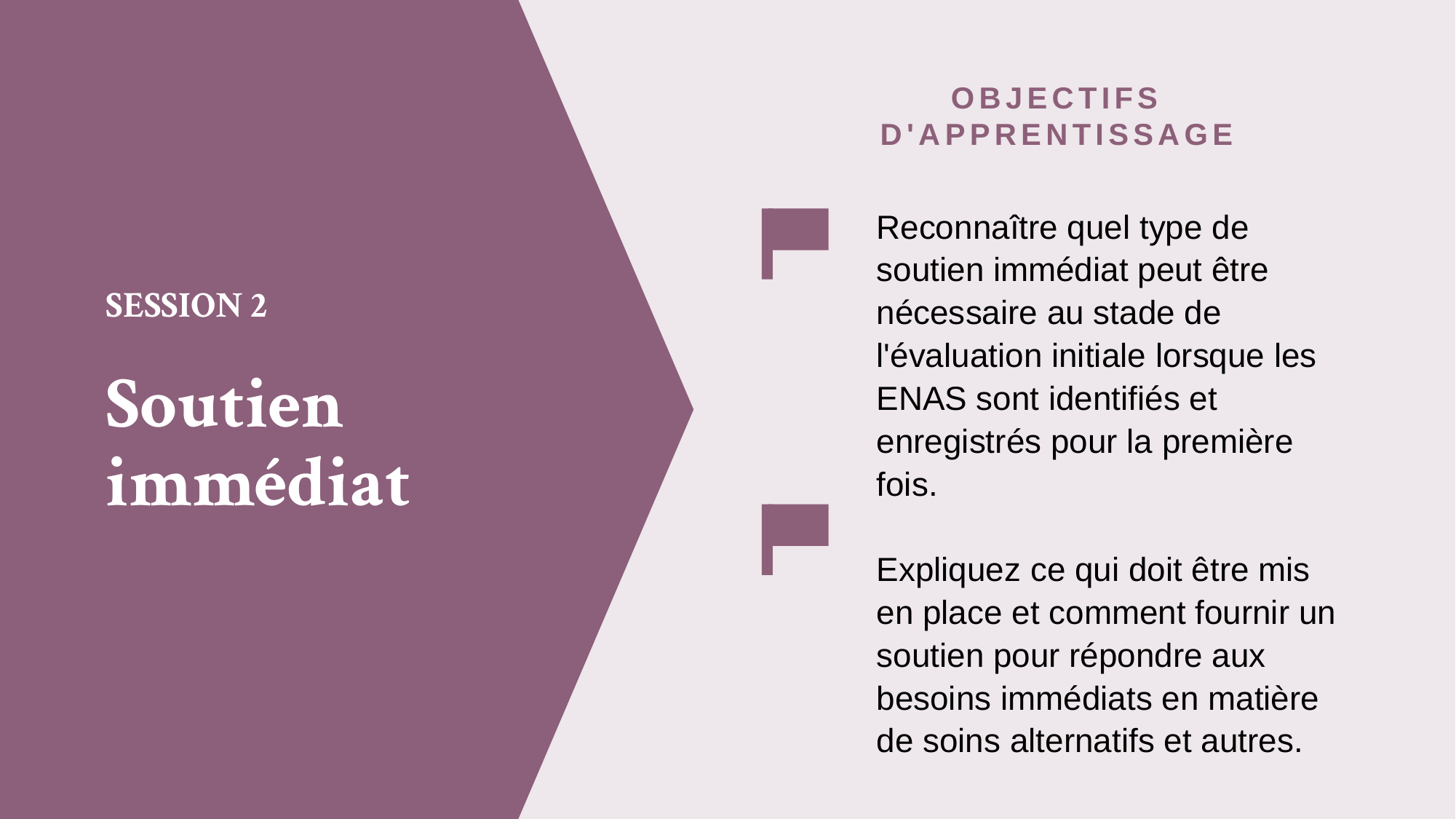

OBJECTIFS D'APPRENTISSAGE
Reconnaître quel type de soutien immédiat peut être nécessaire au stade de l'évaluation initiale lorsque les ENAS sont identifiés et enregistrés pour la première fois.

Expliquez ce qui doit être mis en place et comment fournir un soutien pour répondre aux besoins immédiats en matière de soins alternatifs et autres.

# SESSION 2 Soutien immédiat